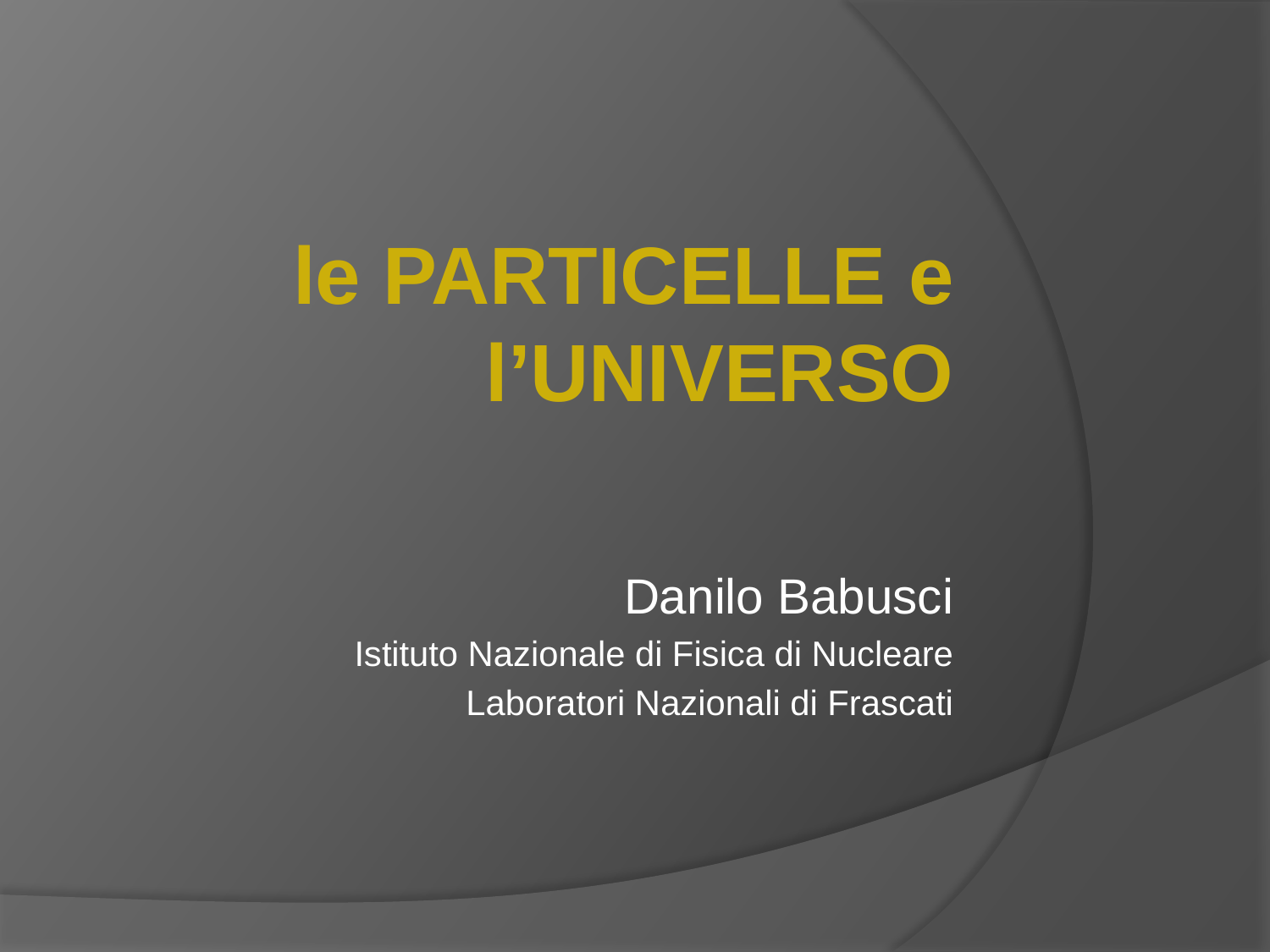

# le particelle e l’Universo
Danilo Babusci
Istituto Nazionale di Fisica di Nucleare
Laboratori Nazionali di Frascati